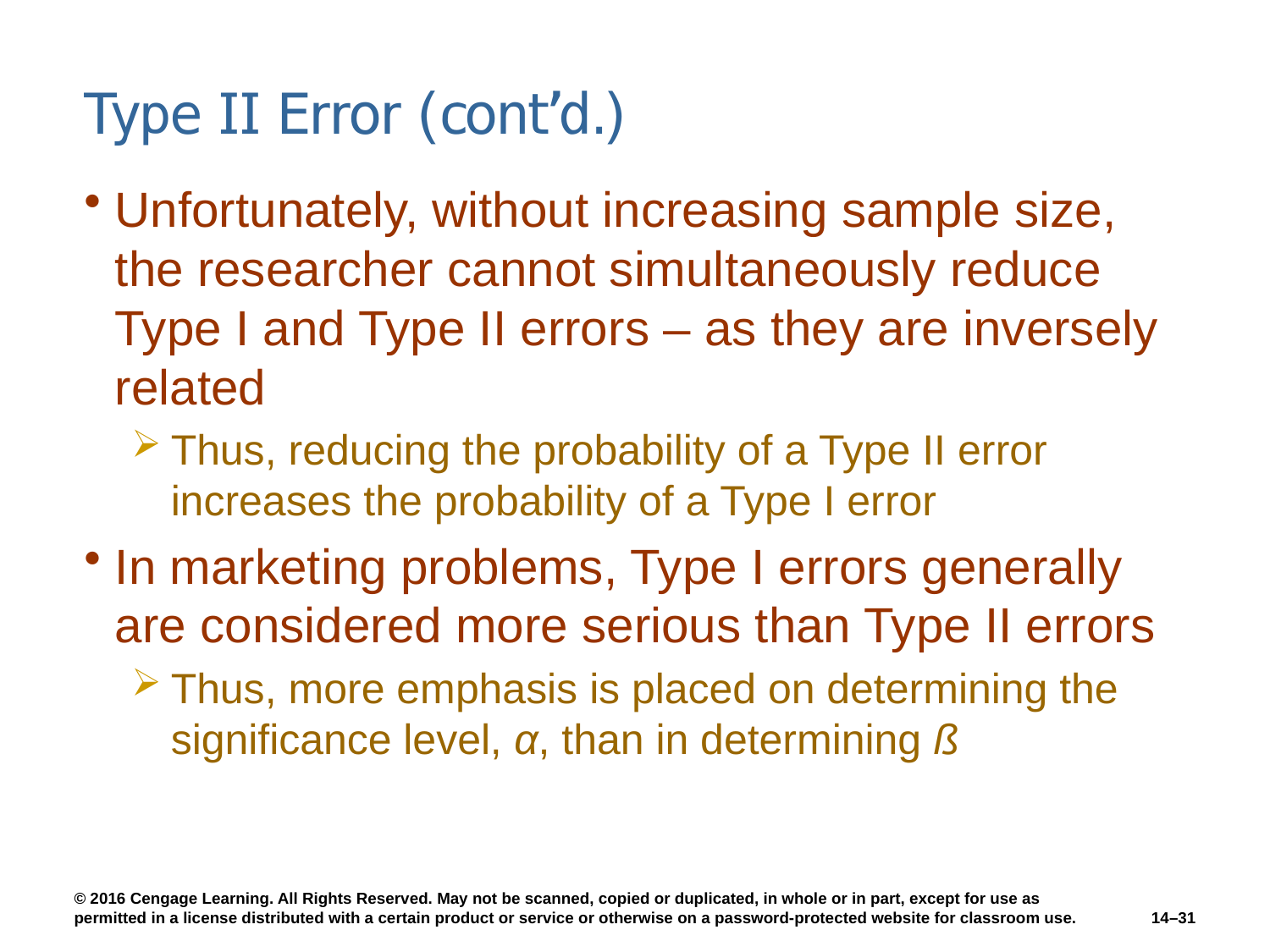

# Type II Error (cont’d.)
Unfortunately, without increasing sample size, the researcher cannot simultaneously reduce Type I and Type II errors – as they are inversely related
Thus, reducing the probability of a Type II error increases the probability of a Type I error
In marketing problems, Type I errors generally are considered more serious than Type II errors
Thus, more emphasis is placed on determining the significance level, α, than in determining ß
14–31
© 2016 Cengage Learning. All Rights Reserved. May not be scanned, copied or duplicated, in whole or in part, except for use as permitted in a license distributed with a certain product or service or otherwise on a password-protected website for classroom use.